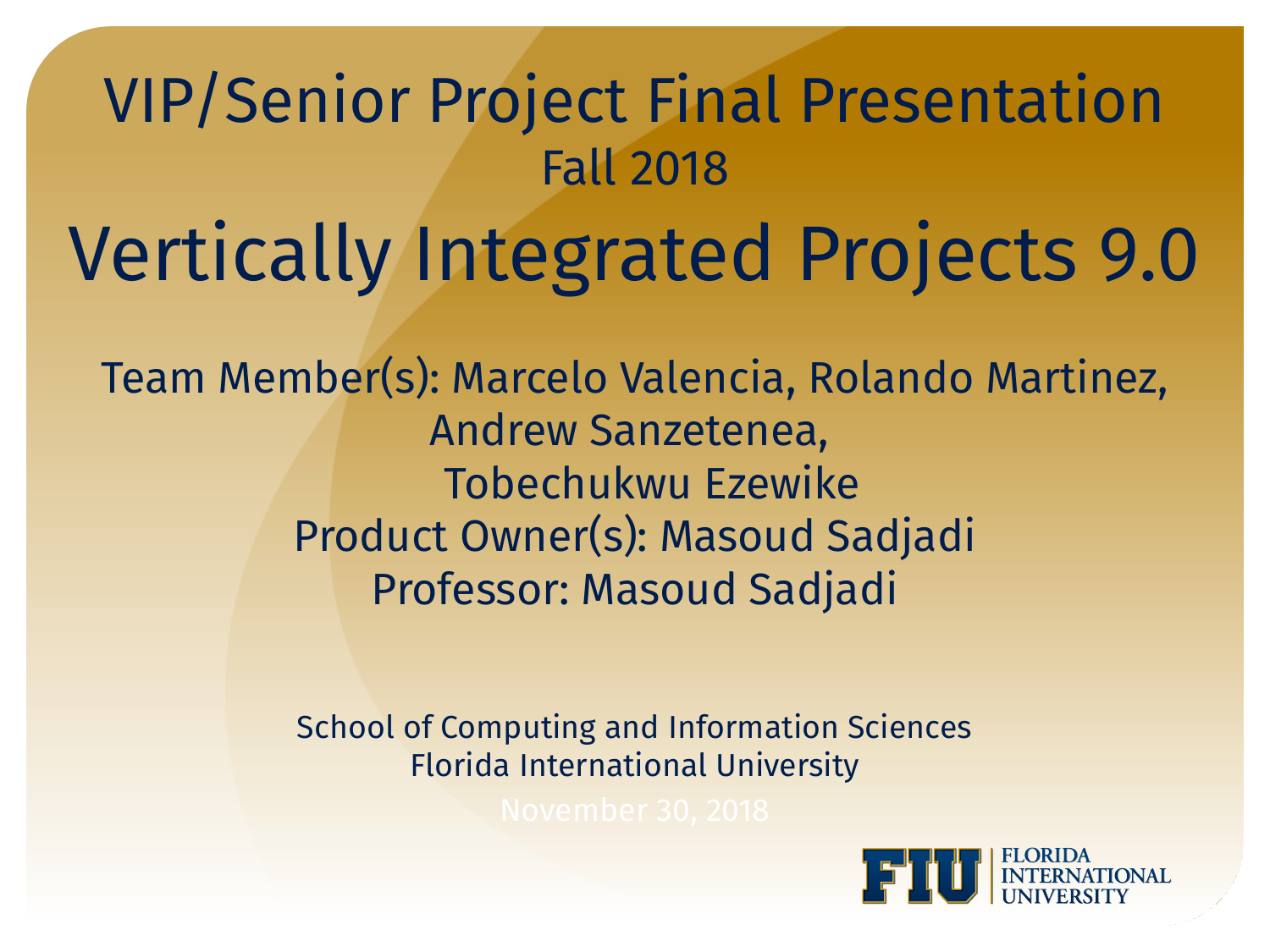

VIP/Senior Project Final Presentation
Fall 2018
# Vertically Integrated Projects 9.0 Team Member(s): Marcelo Valencia, Rolando Martinez﻿, Andrew Sanzetenea, ﻿Tobechukwu Ezewike﻿ Product Owner(s): Masoud Sadjadi Professor: Masoud Sadjadi School of Computing and Information Sciences Florida International University
November 30, 2018